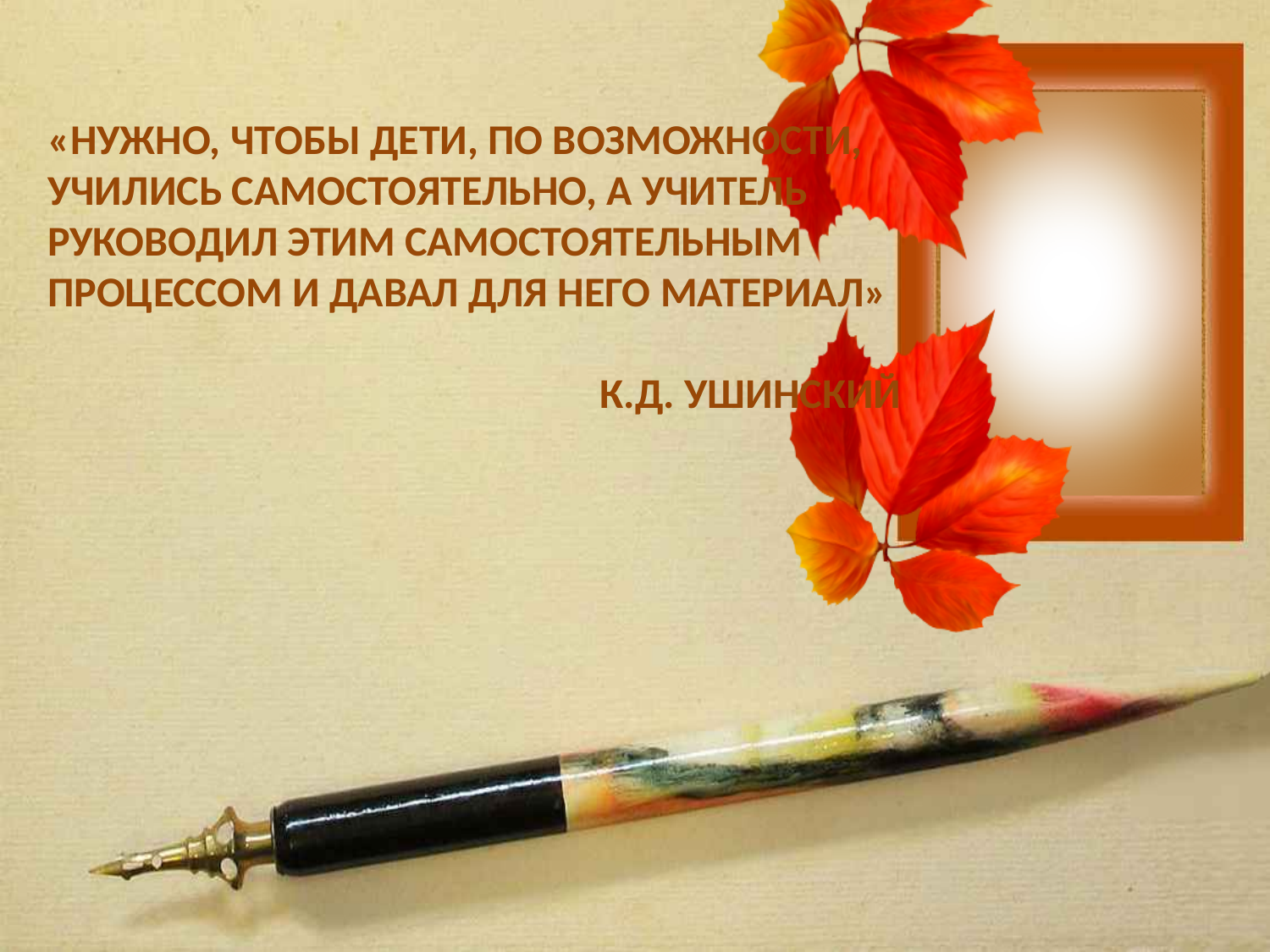

«Нужно, чтобы дети, по возможности, учились самостоятельно, а учитель руководил этим самостоятельным процессом и давал для него материал»

                                                          К.Д. Ушинский